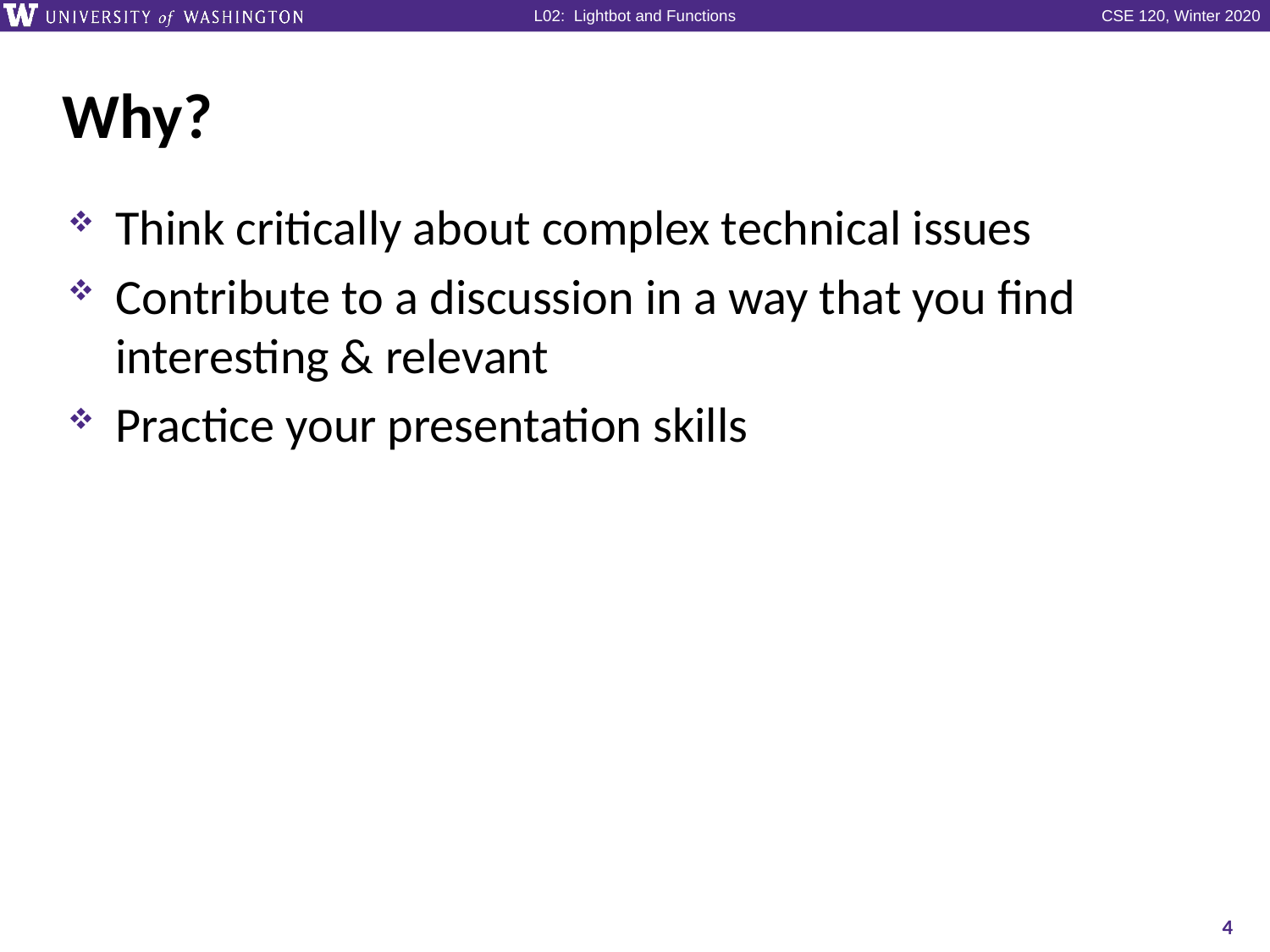

# Why?
Think critically about complex technical issues
Contribute to a discussion in a way that you find interesting & relevant
Practice your presentation skills
4